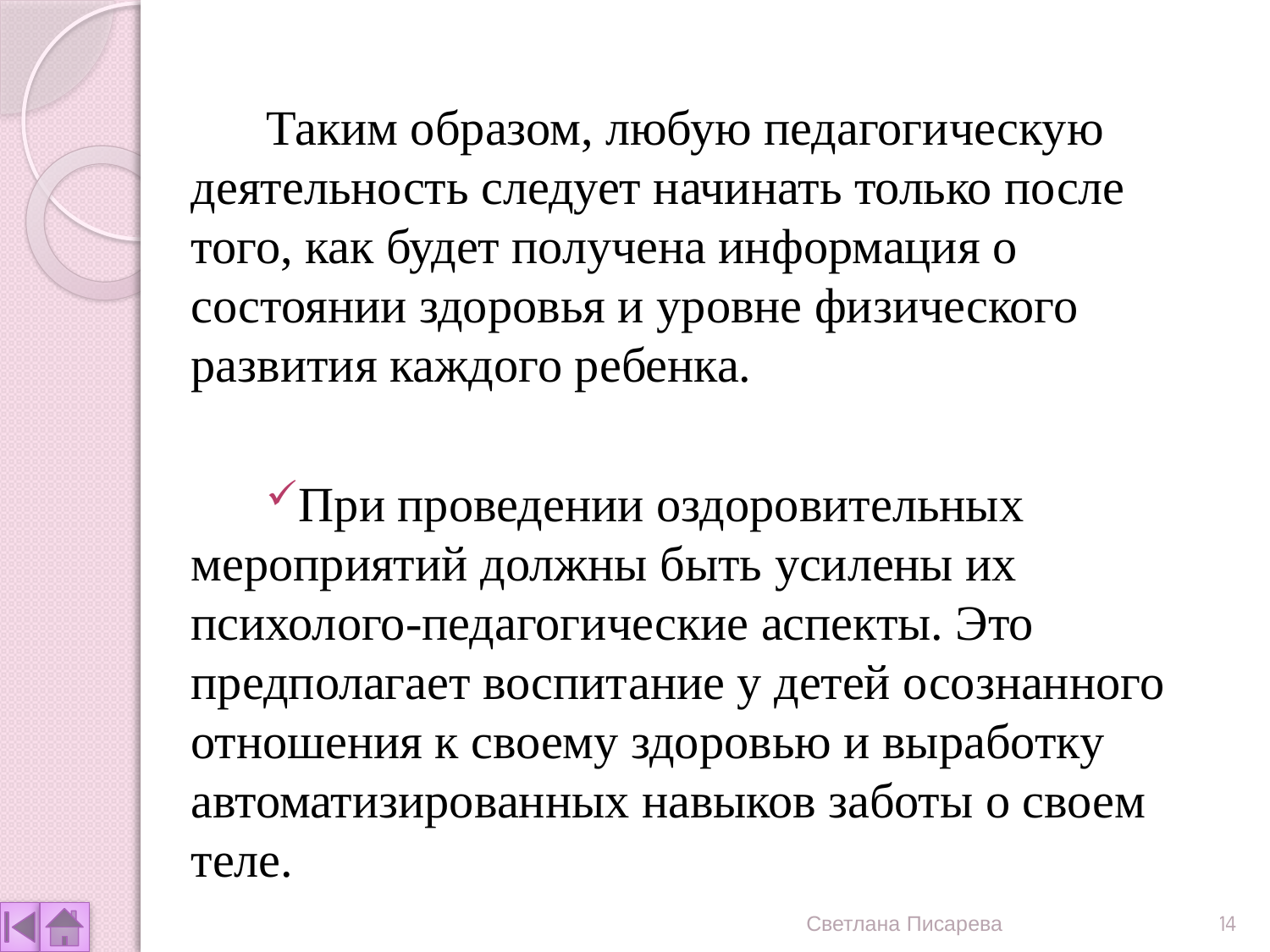

Таким образом, любую педагогическую деятельность следует начинать только после того, как будет получена информация о состоянии здоровья и уровне физического развития каждого ребенка.

При проведении оздоровительных мероприятий должны быть усилены их психолого-педагогические аспекты. Это предполагает воспитание у детей осознанного отношения к своему здоровью и выработку автоматизированных навыков заботы о своем теле.
Светлана Писарева
14